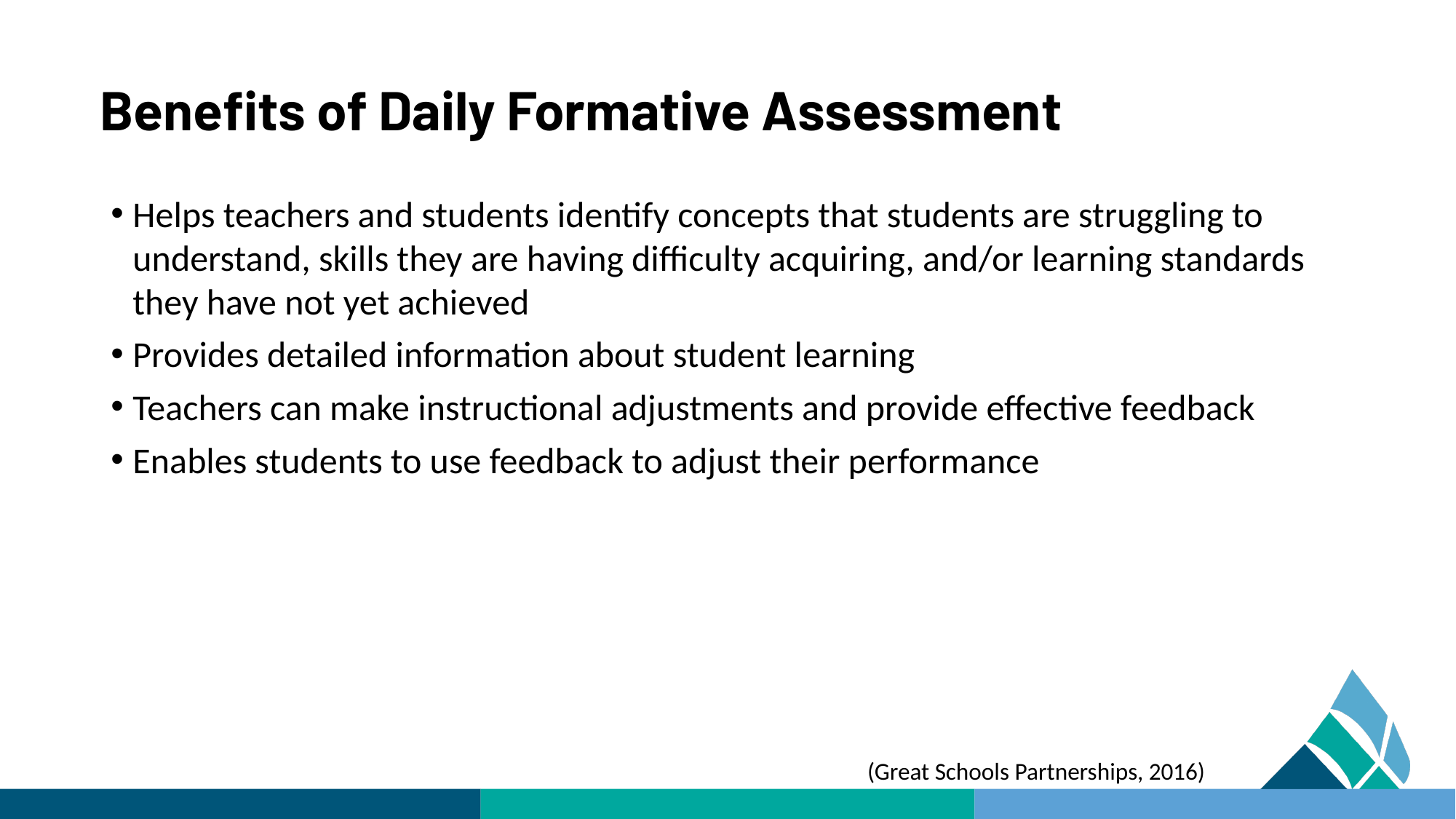

# Benefits of Daily Formative Assessment
Helps teachers and students identify concepts that students are struggling to understand, skills they are having difficulty acquiring, and/or learning standards they have not yet achieved
Provides detailed information about student learning
Teachers can make instructional adjustments and provide effective feedback
Enables students to use feedback to adjust their performance
(Great Schools Partnerships, 2016)